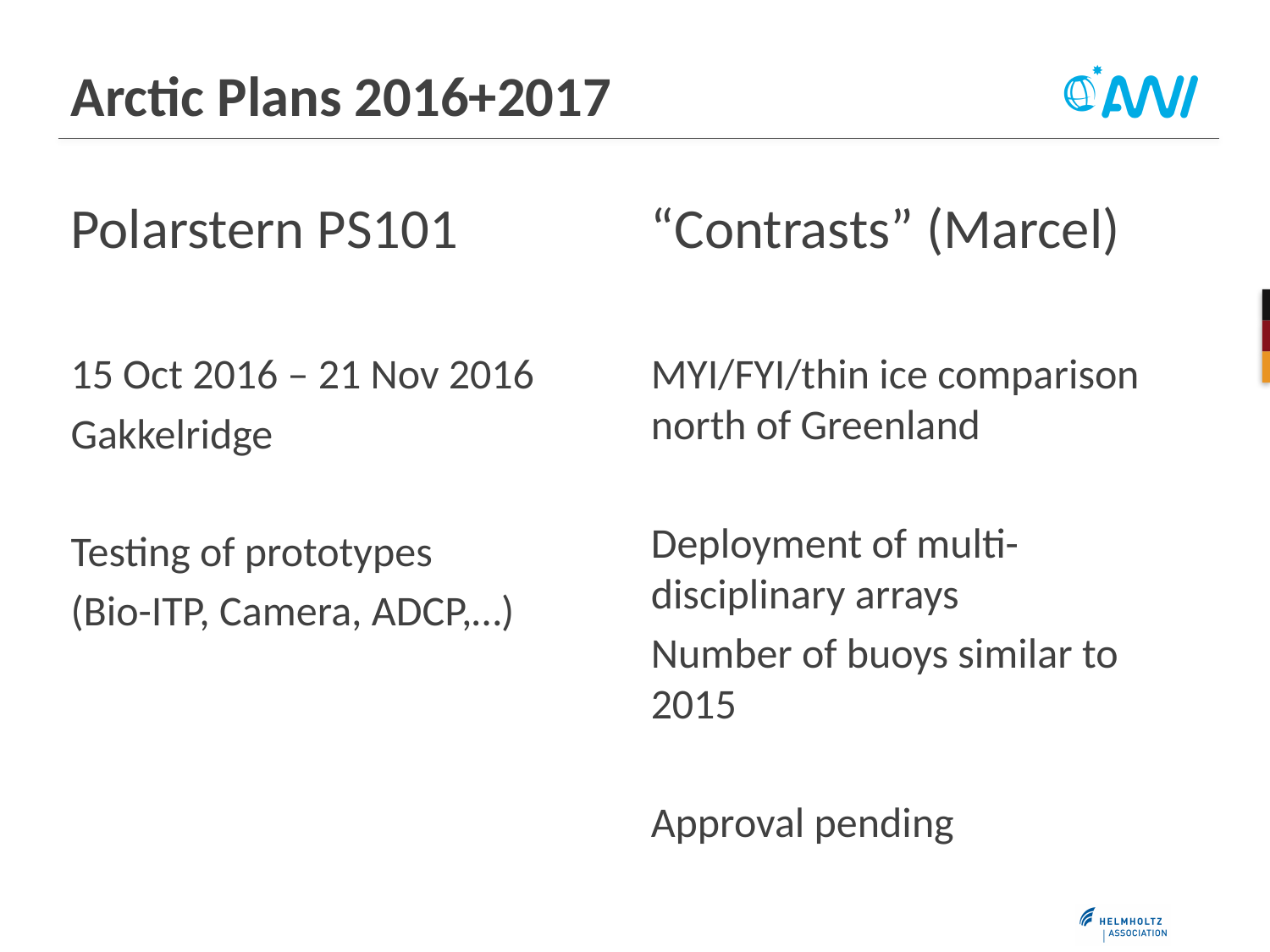

# Arctic Plans 2016+2017
“Contrasts” (Marcel)

MYI/FYI/thin ice comparison north of Greenland

Deployment of multi-disciplinary arrays
Number of buoys similar to 2015

Approval pending

Polarstern PS101

15 Oct 2016 – 21 Nov 2016
Gakkelridge

Testing of prototypes
(Bio-ITP, Camera, ADCP,…)